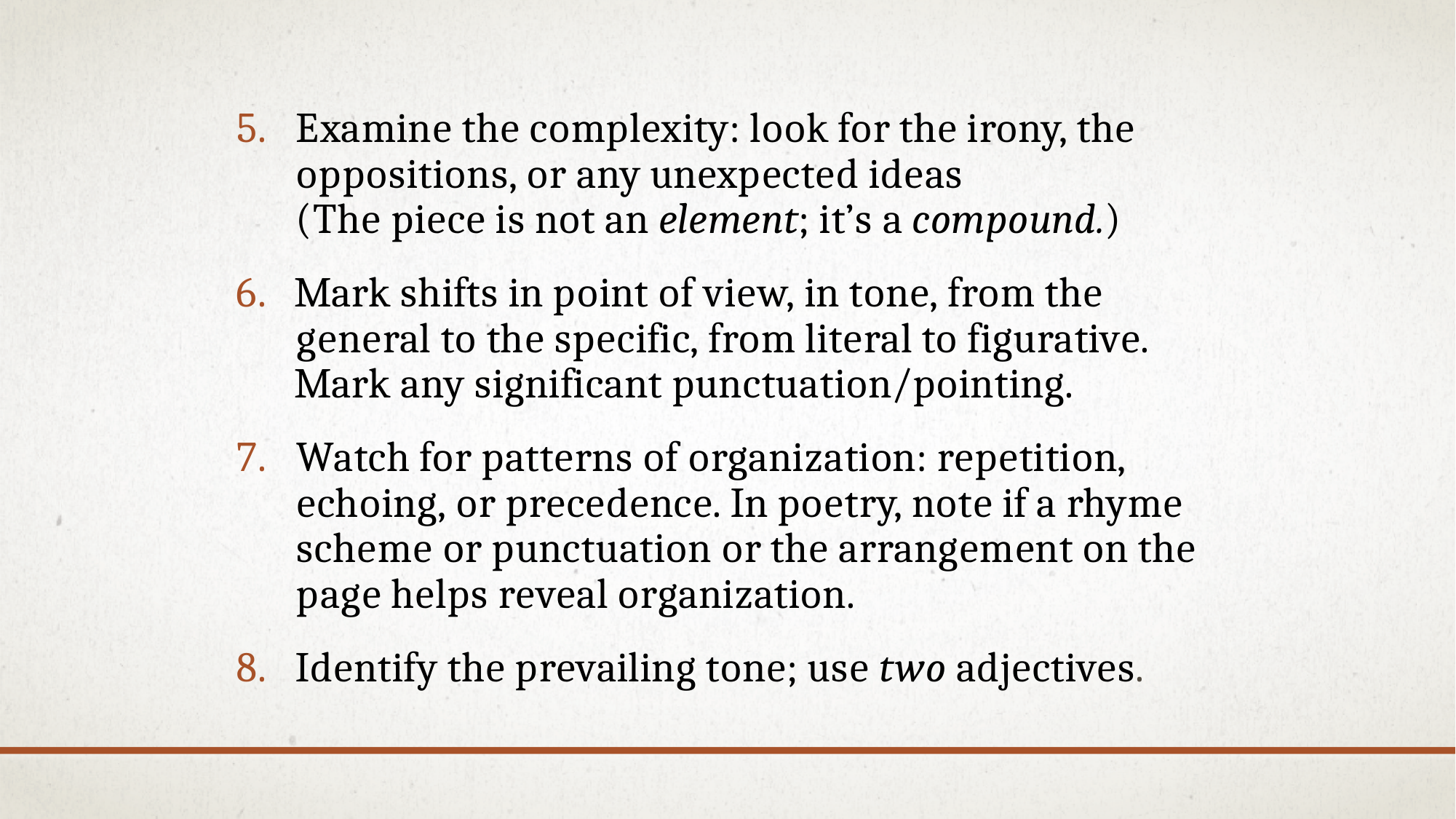

Examine the complexity: look for the irony, the oppositions, or any unexpected ideas
(The piece is not an element; it’s a compound.)
Mark shifts in point of view, in tone, from the general to the specific, from literal to figurative. Mark any significant punctuation/pointing.
Watch for patterns of organization: repetition, echoing, or precedence. In poetry, note if a rhyme scheme or punctuation or the arrangement on the page helps reveal organization.
Identify the prevailing tone; use two adjectives.